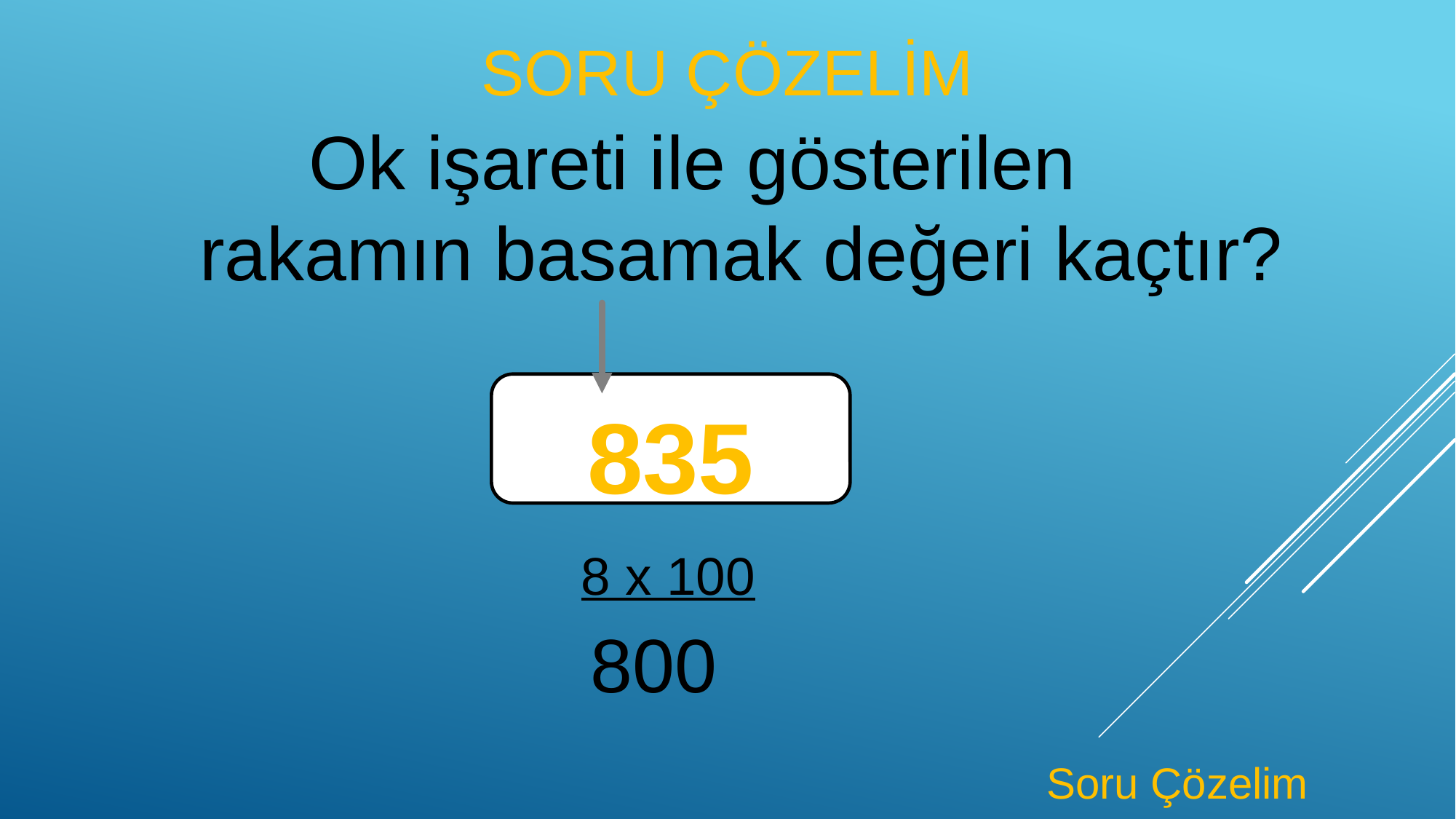

# Soru Çözelim
	Ok işareti ile gösterilen rakamın basamak değeri kaçtır?
835
8 x 100
800
Soru Çözelim